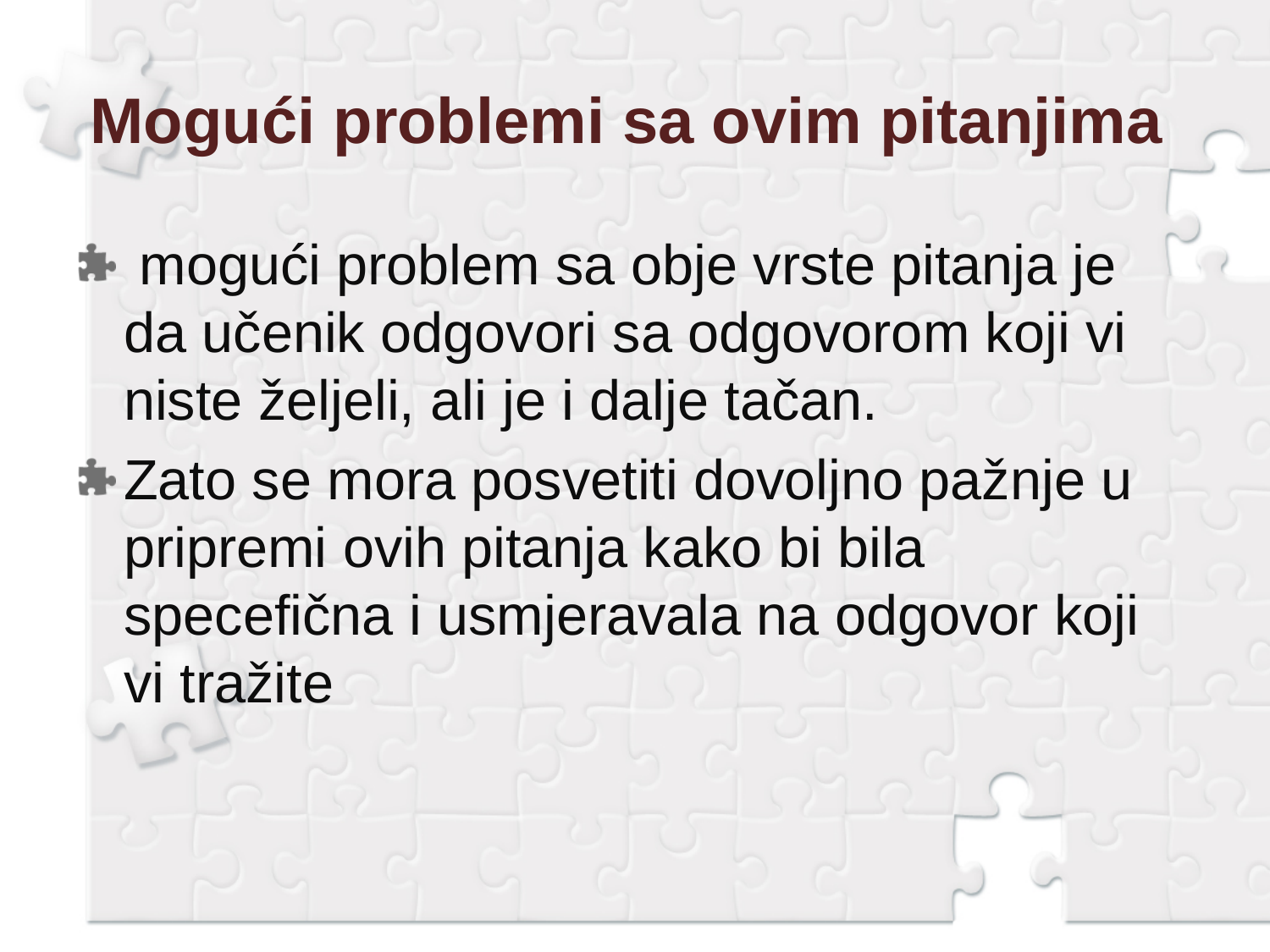

# Mogući problemi sa ovim pitanjima
 mogući problem sa obje vrste pitanja je da učenik odgovori sa odgovorom koji vi niste željeli, ali je i dalje tačan.
Zato se mora posvetiti dovoljno pažnje u pripremi ovih pitanja kako bi bila specefična i usmjeravala na odgovor koji vi tražite